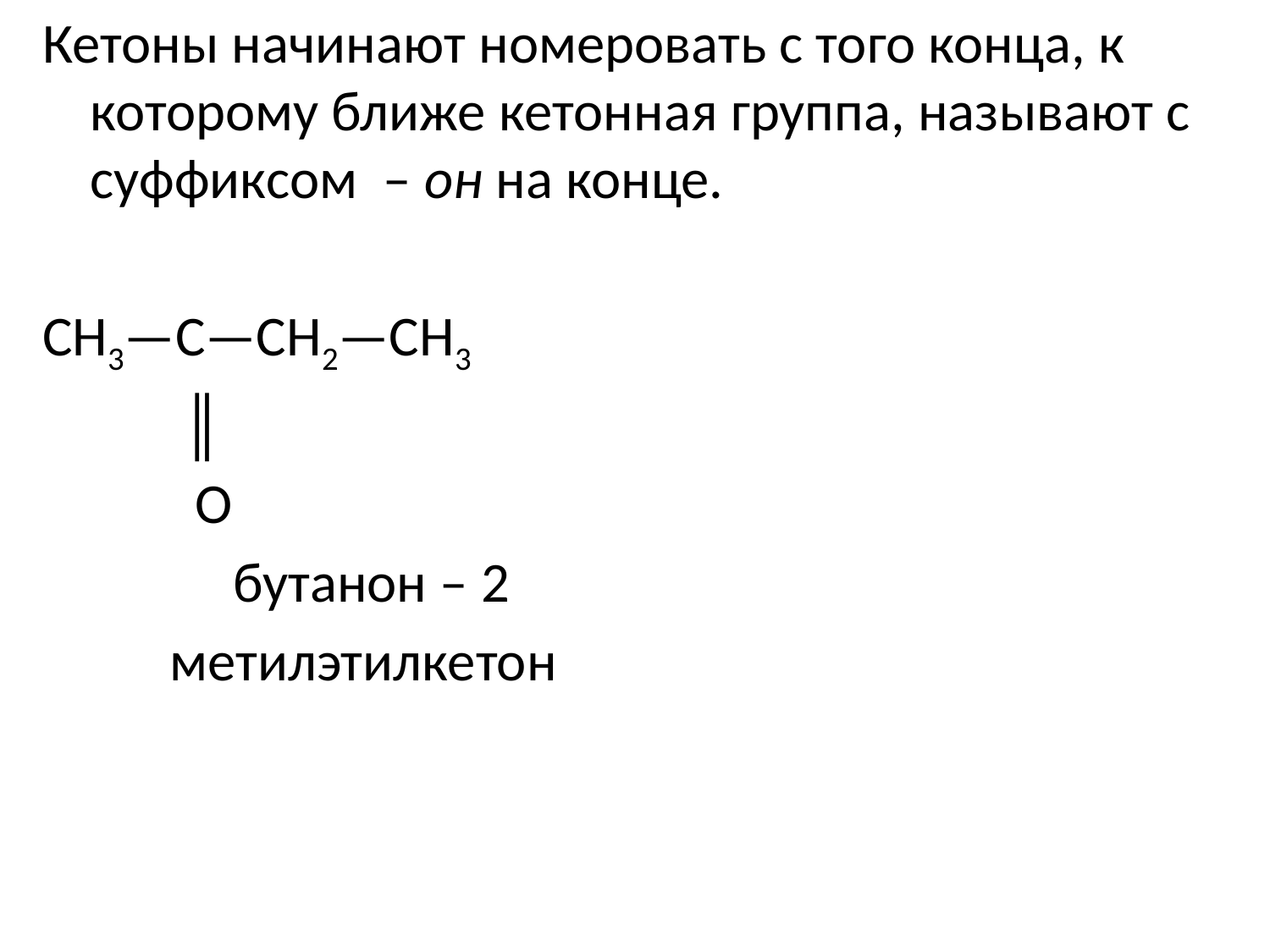

Кетоны начинают номеровать с того конца, к которому ближе кетонная группа, называют с суффиксом  – он на конце.

СН3—С—СН2—СН3
           ║
            О
               бутанон – 2
          метилэтилкетон